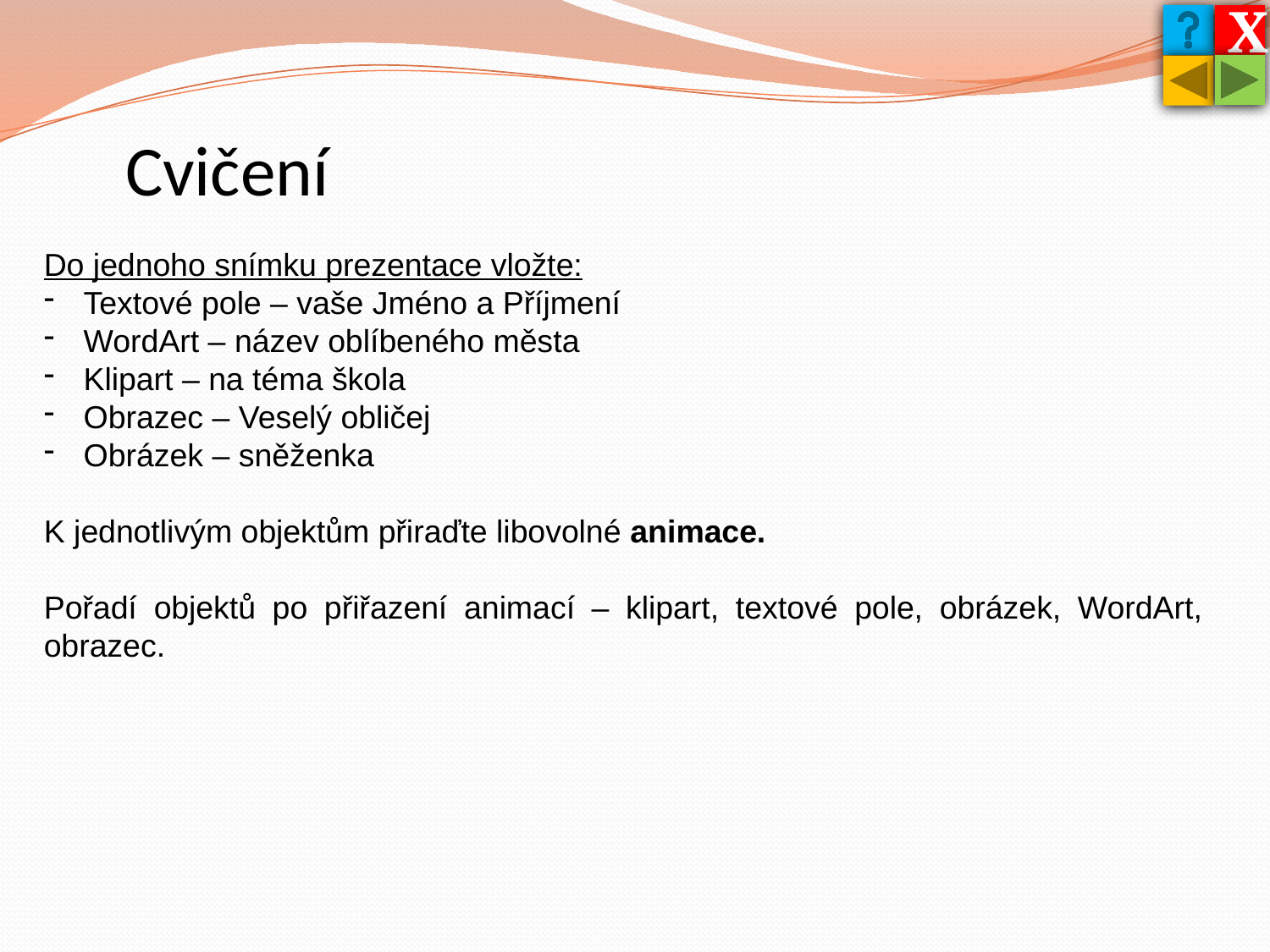

X

Cvičení
Do jednoho snímku prezentace vložte:
Textové pole – vaše Jméno a Příjmení
WordArt – název oblíbeného města
Klipart – na téma škola
Obrazec – Veselý obličej
Obrázek – sněženka

K jednotlivým objektům přiraďte libovolné animace.

Pořadí objektů po přiřazení animací – klipart, textové pole, obrázek, WordArt, obrazec.